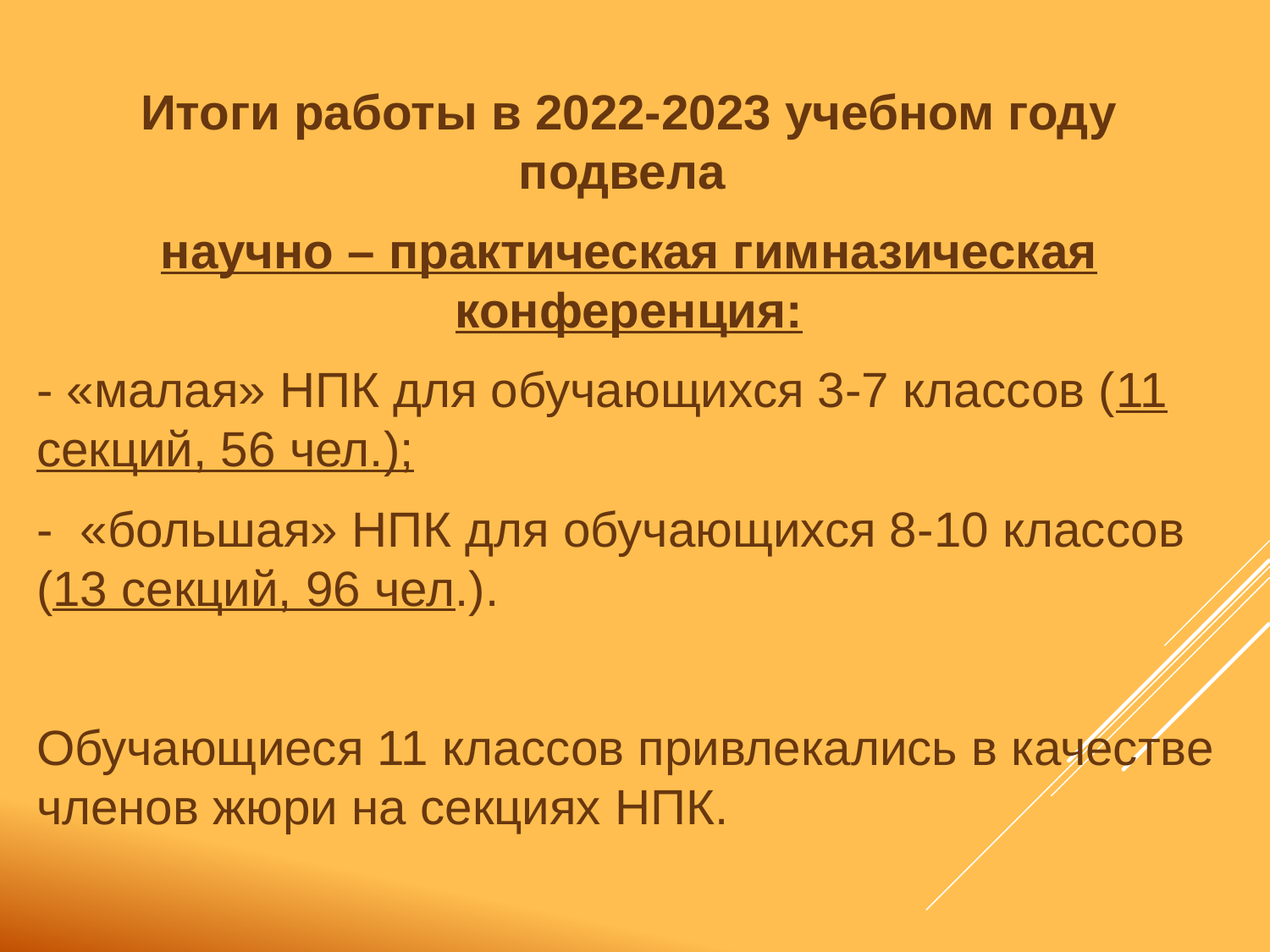

Итоги работы в 2022-2023 учебном году подвела
научно – практическая гимназическая конференция:
- «малая» НПК для обучающихся 3-7 классов (11 секций, 56 чел.);
-  «большая» НПК для обучающихся 8-10 классов (13 секций, 96 чел.).

Обучающиеся 11 классов привлекались в качестве членов жюри на секциях НПК.